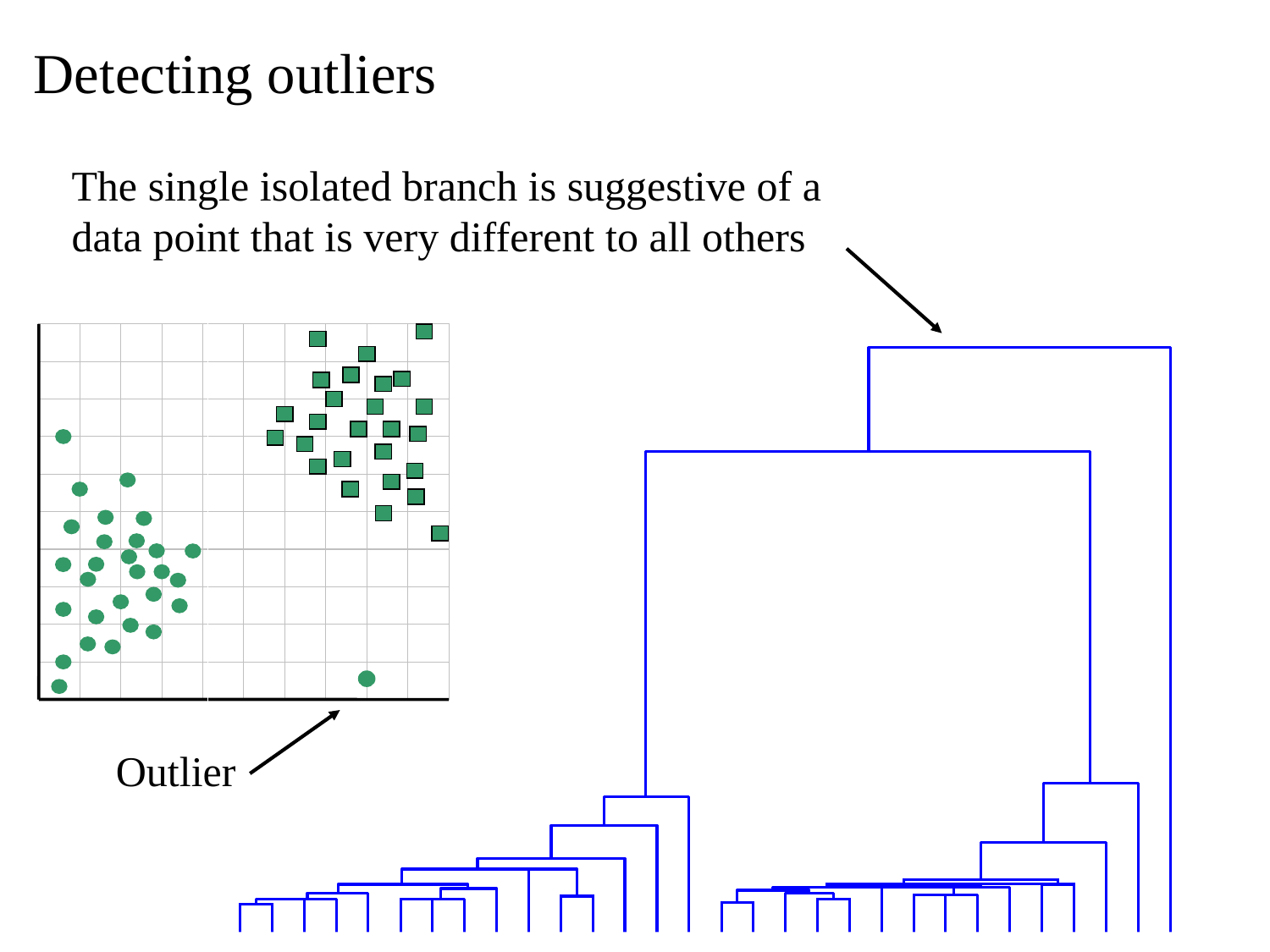

Detecting outliers
The single isolated branch is suggestive of a data point that is very different to all others

Outlier